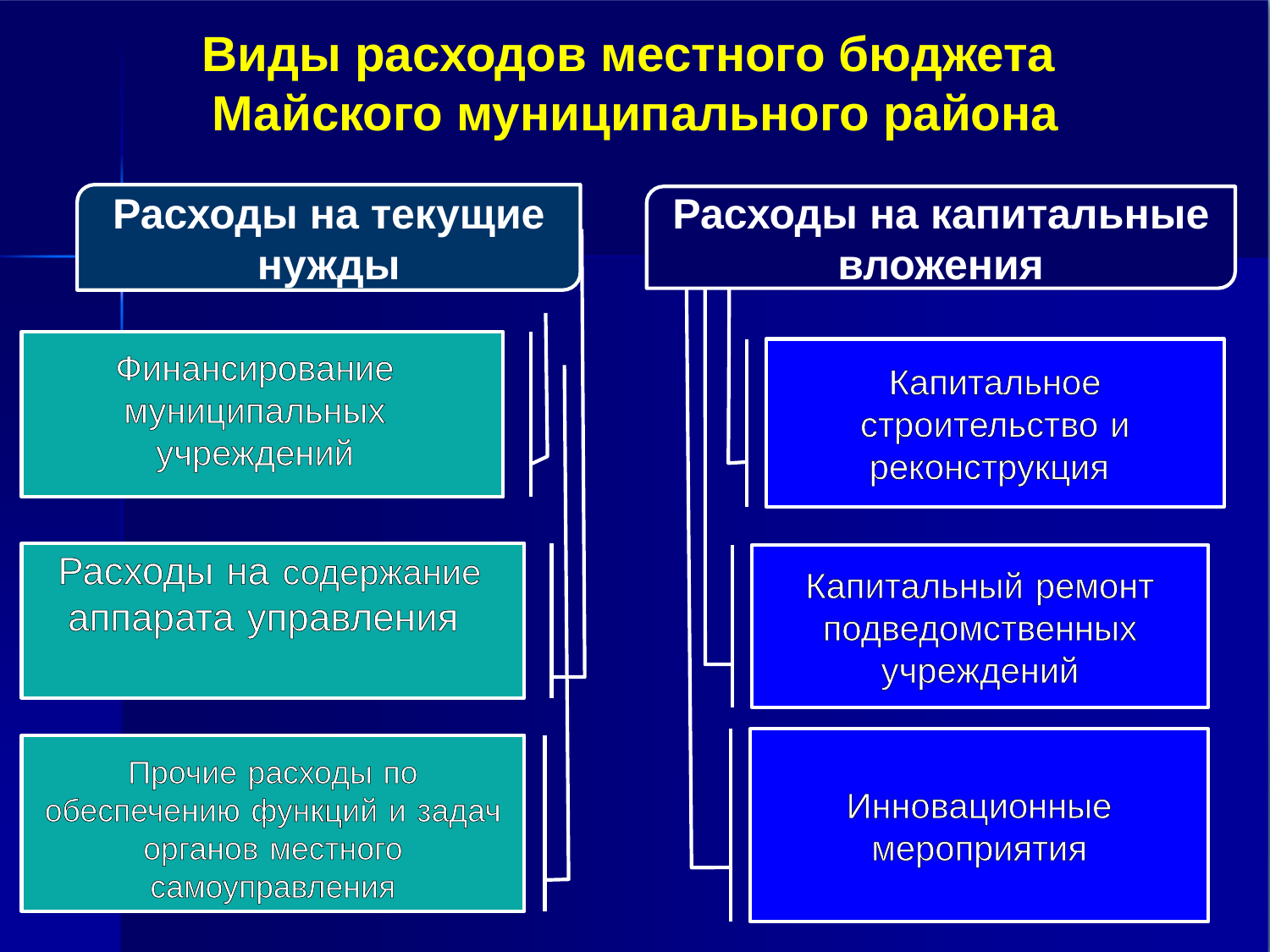

Виды расходов местного бюджета
Майского муниципального района
Расходы на текущие нужды
Расходы на капитальные вложения

Финансирование муниципальных учреждений
Капитальное строительство и реконструкция
Расходы на содержание аппарата управления

Капитальный ремонт подведомственных учреждений
Инновационные мероприятия

Прочие расходы по обеспечению функций и задач органов местного самоуправления